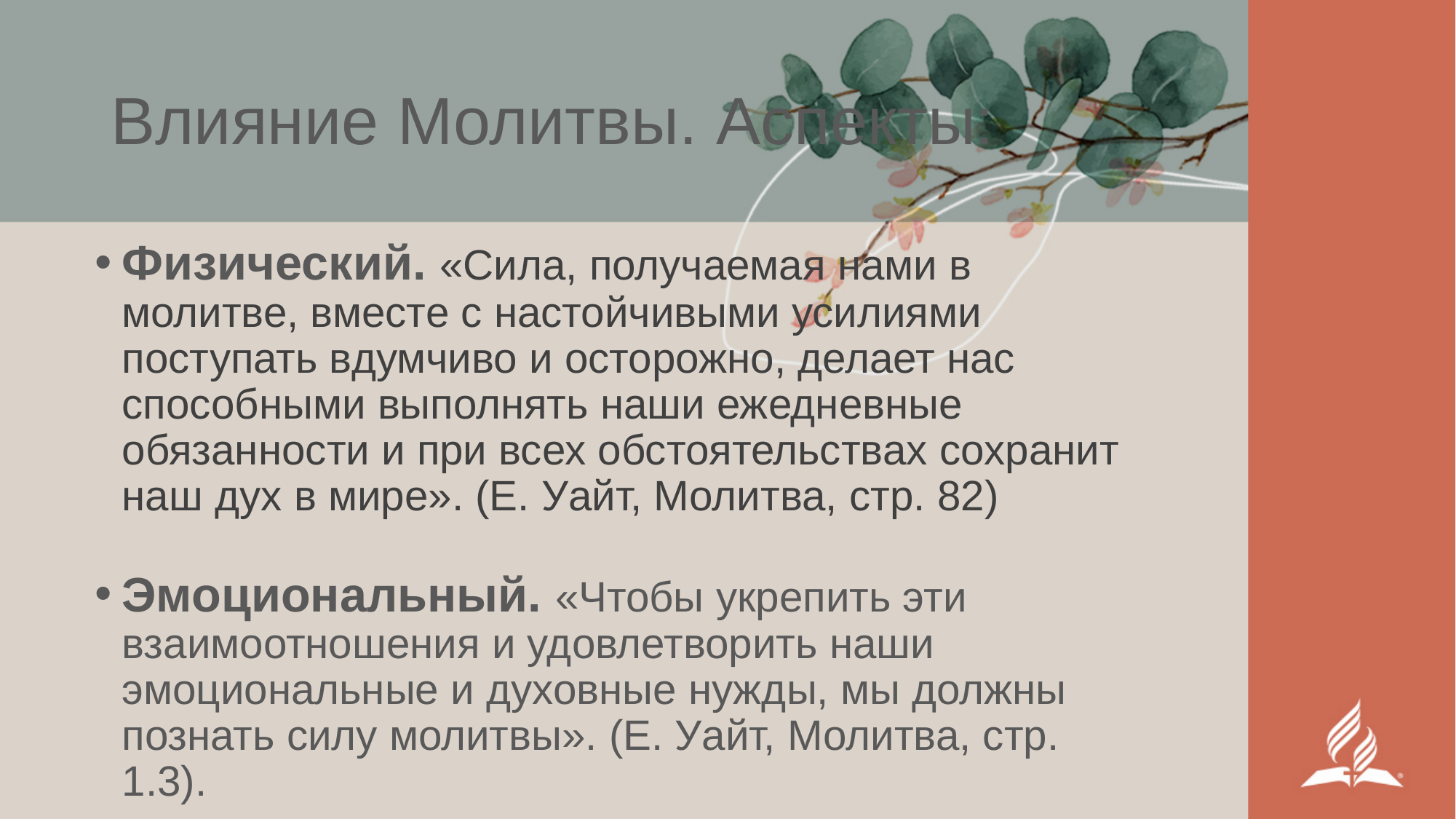

# Влияние Молитвы. Аспекты:
Физический. «Сила, получаемая нами в молитве, вместе с настойчивыми усилиями  поступать вдумчиво и осторожно, делает нас способными выполнять наши ежедневные обязанности и при всех обстоятельствах сохранит наш дух в мире». (Е. Уайт, Молитва, стр. 82)

Эмоциональный. «Чтобы укрепить эти взаимоотношения и удовлетворить наши эмоциональные и духовные нужды, мы должны познать силу молитвы». (Е. Уайт, Молитва, стр. 1.3).